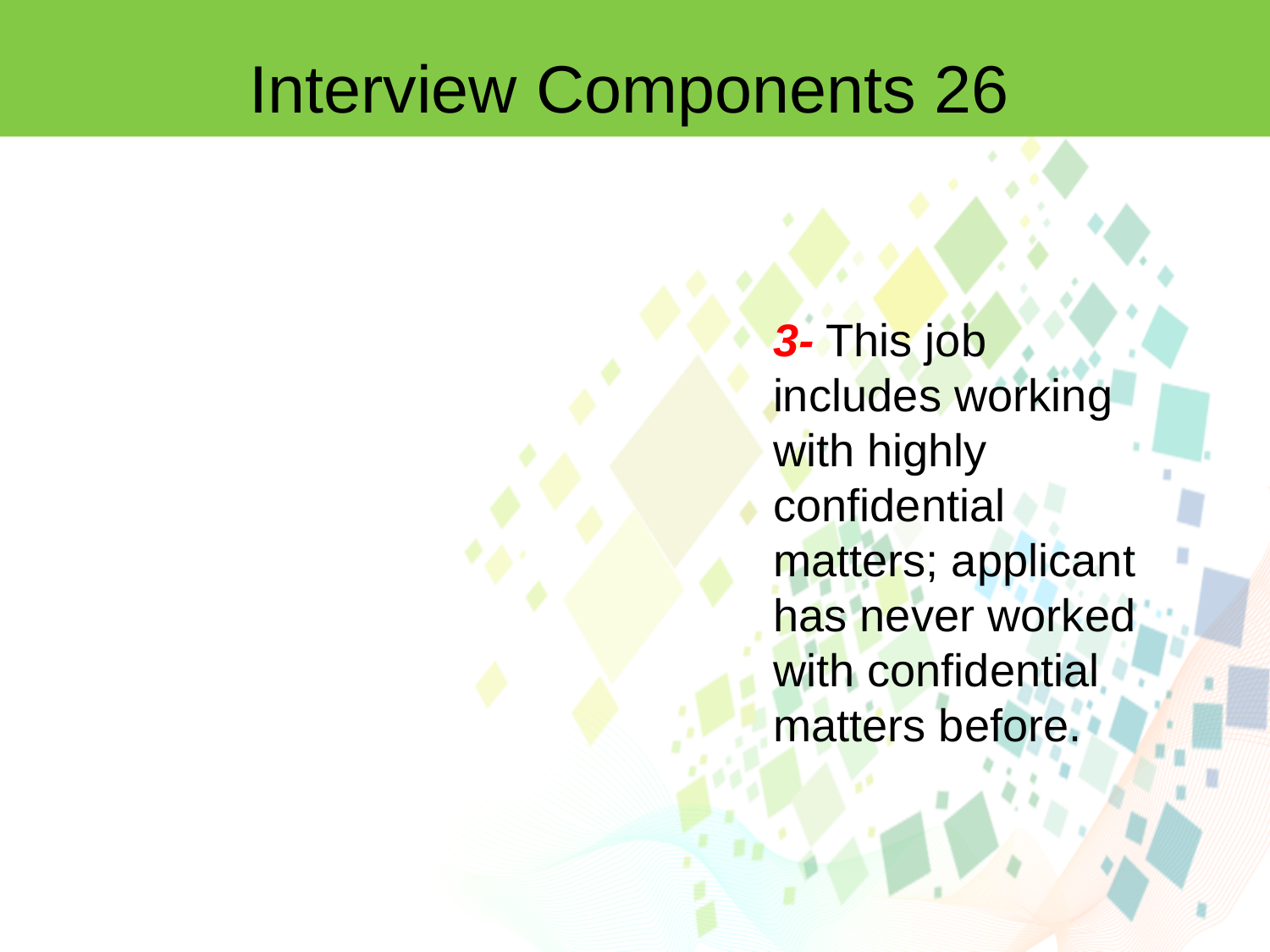

Interview Components 26
3- This job includes working with highly confidential matters; applicant has never worked with confidential matters before.